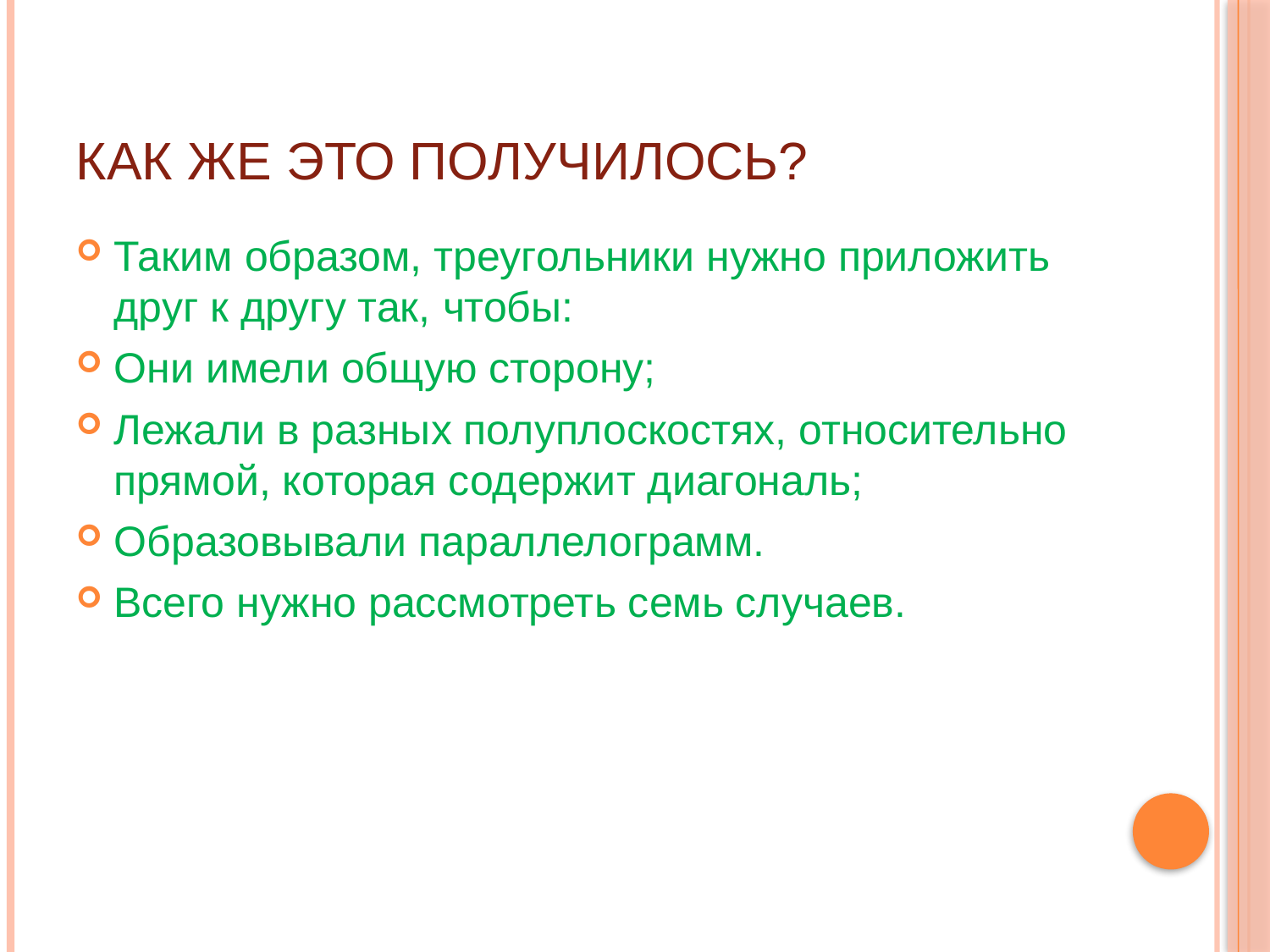

# Как же это получилось?
Таким образом, треугольники нужно приложить друг к другу так, чтобы:
Они имели общую сторону;
Лежали в разных полуплоскостях, относительно прямой, которая содержит диагональ;
Образовывали параллелограмм.
Всего нужно рассмотреть семь случаев.